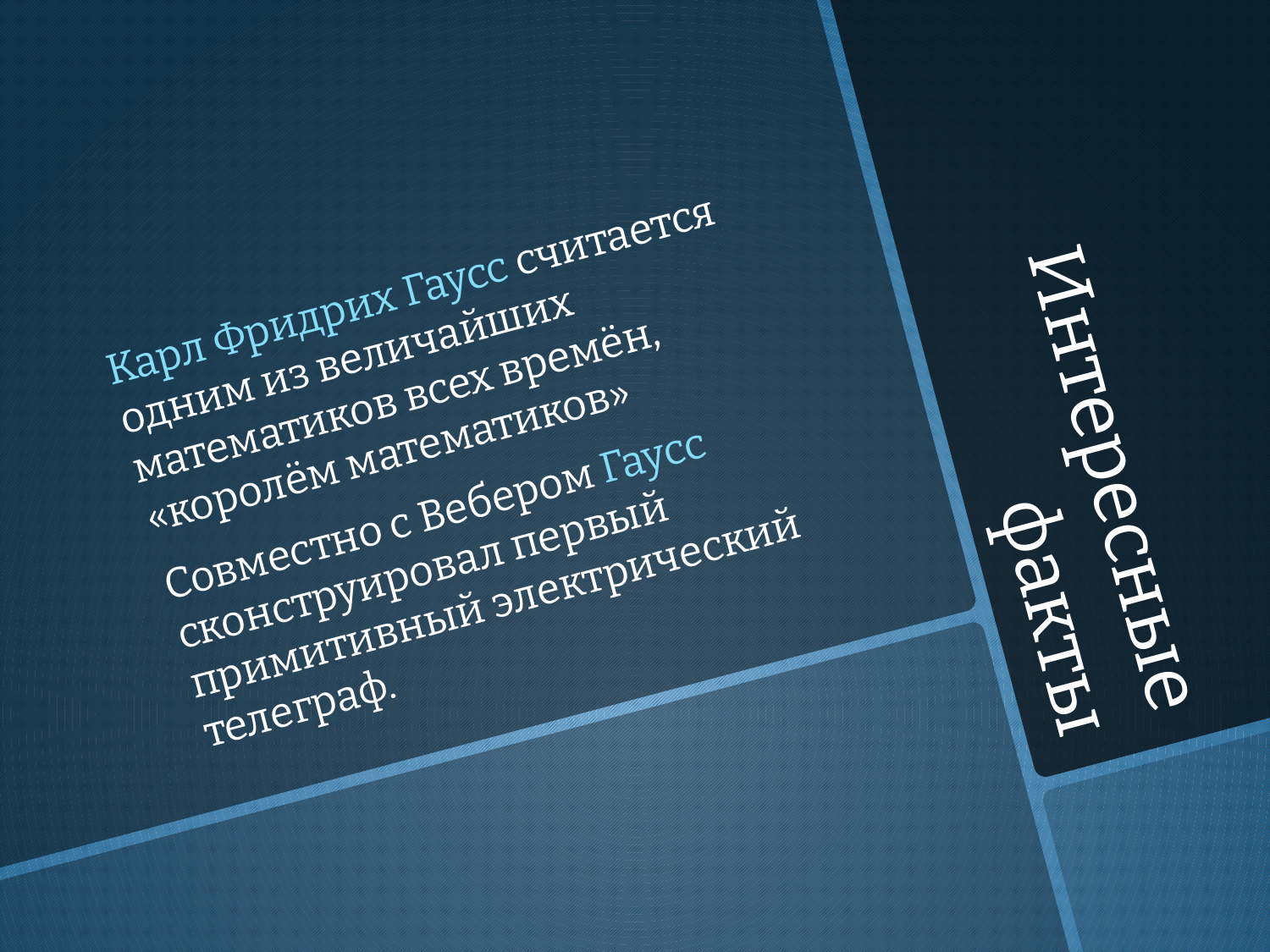

Карл Фридрих Гаусс считается одним из величайших математиков всех времён, «королём математиков»
Совместно с Вебером Гаусс сконструировал первый примитивный электрический телеграф.
# Интересные факты